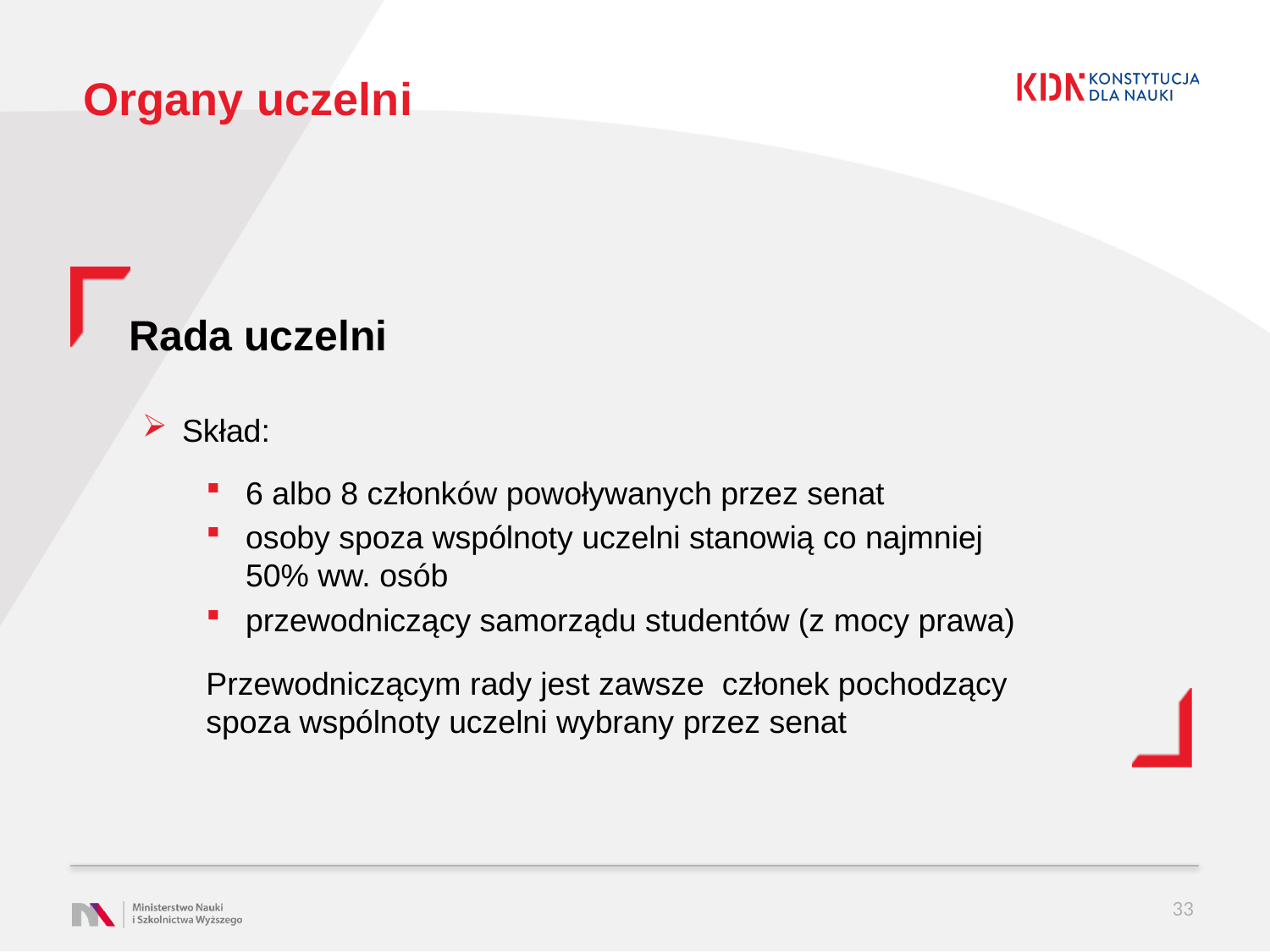

# Organy uczelni
Rada uczelni
Skład:
6 albo 8 członków powoływanych przez senat
osoby spoza wspólnoty uczelni stanowią co najmniej 50% ww. osób
przewodniczący samorządu studentów (z mocy prawa)

Przewodniczącym rady jest zawsze  członek pochodzący spoza wspólnoty uczelni wybrany przez senat
33